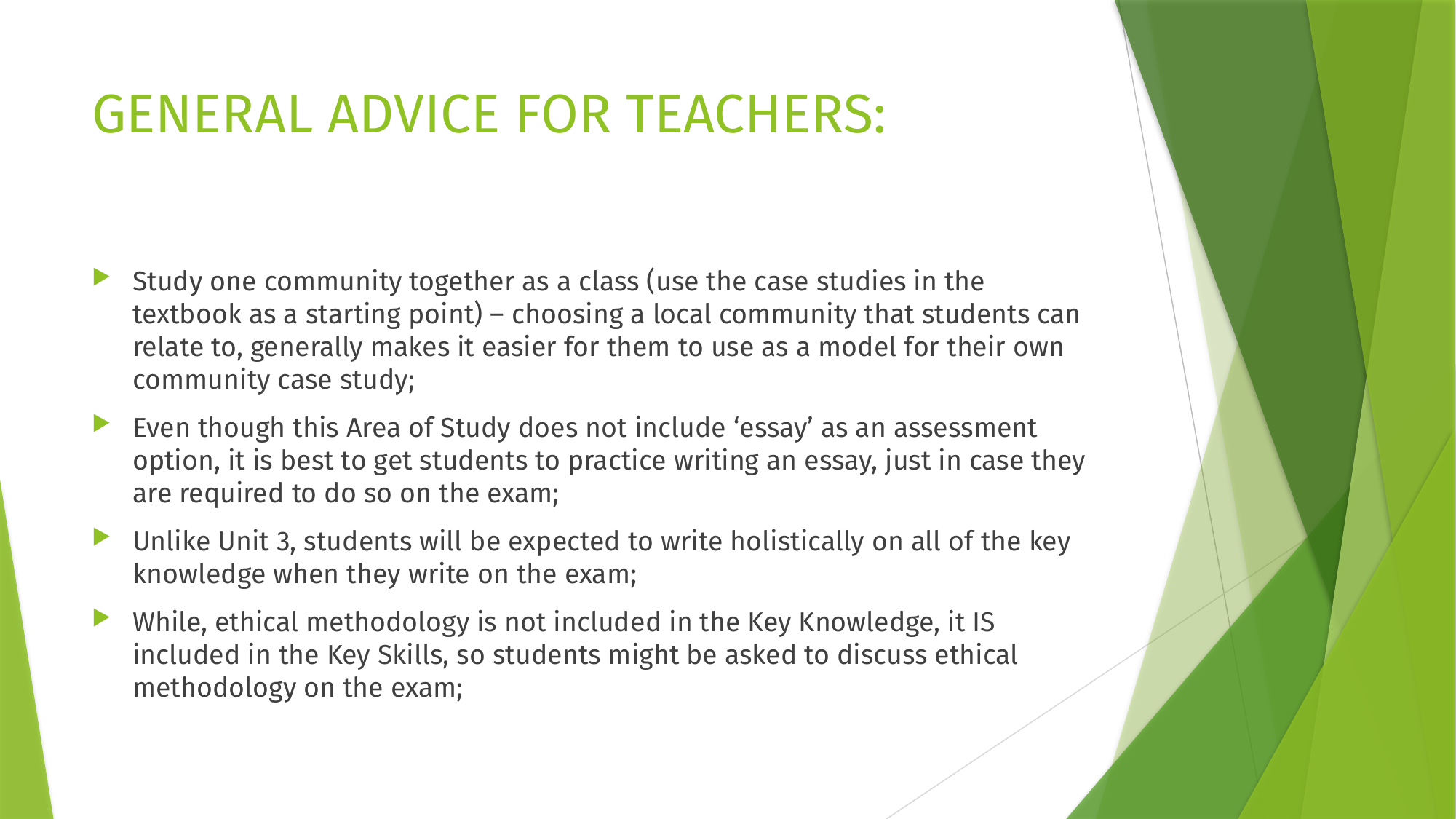

# GENERAL ADVICE FOR TEACHERS:
Study one community together as a class (use the case studies in the textbook as a starting point) – choosing a local community that students can relate to, generally makes it easier for them to use as a model for their own community case study;
Even though this Area of Study does not include ‘essay’ as an assessment option, it is best to get students to practice writing an essay, just in case they are required to do so on the exam;
Unlike Unit 3, students will be expected to write holistically on all of the key knowledge when they write on the exam;
While, ethical methodology is not included in the Key Knowledge, it IS included in the Key Skills, so students might be asked to discuss ethical methodology on the exam;